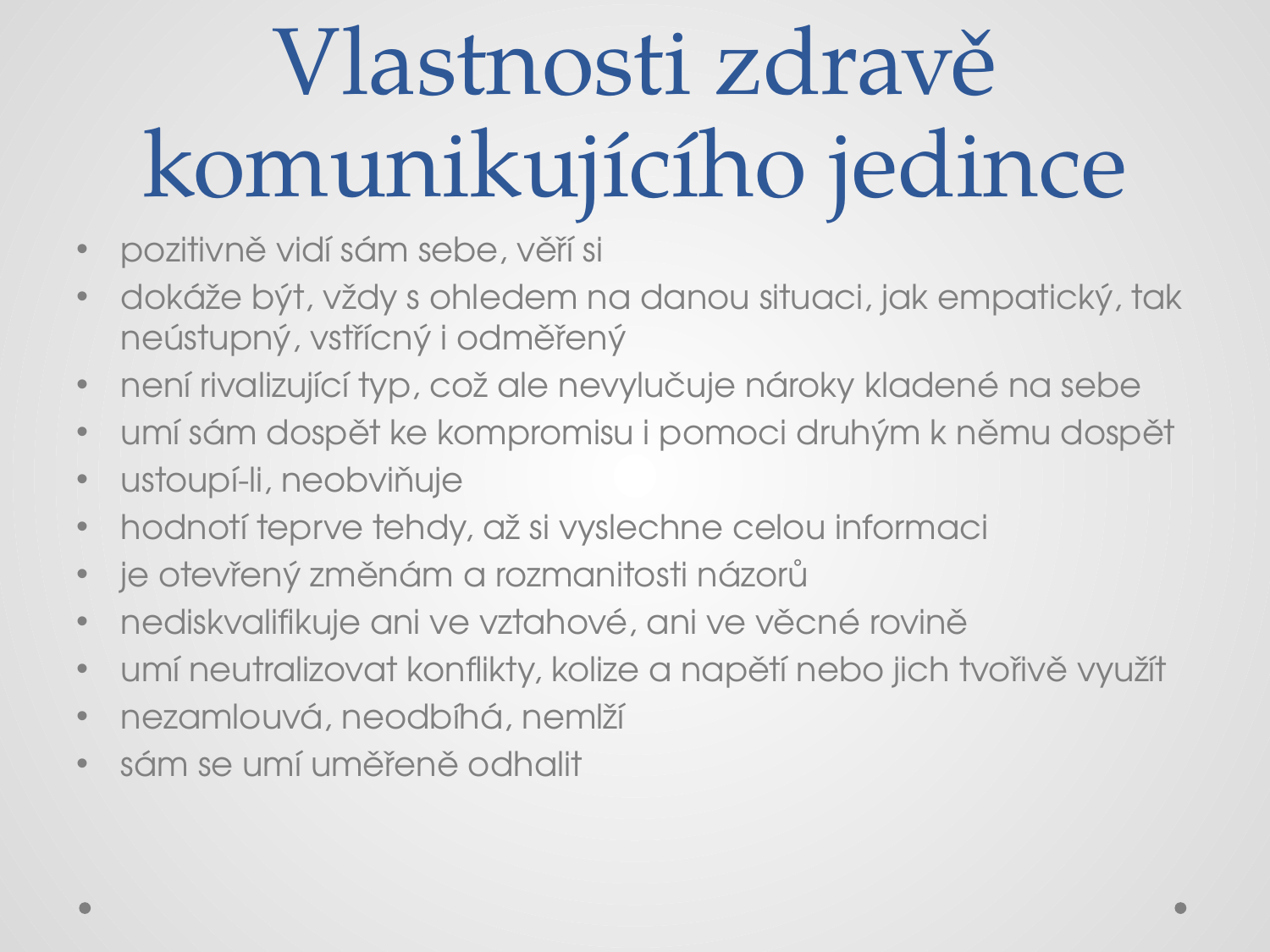

# Vlastnosti zdravě komunikujícího jedince
pozitivně vidí sám sebe, věří si
dokáže být, vždy s ohledem na danou situaci, jak empatický, tak neústupný, vstřícný i odměřený
není rivalizující typ, což ale nevylučuje nároky kladené na sebe
umí sám dospět ke kompromisu i pomoci druhým k němu dospět
ustoupí-li, neobviňuje
hodnotí teprve tehdy, až si vyslechne celou informaci
je otevřený změnám a rozmanitosti názorů
nediskvalifikuje ani ve vztahové, ani ve věcné rovině
umí neutralizovat konflikty, kolize a napětí nebo jich tvořivě využít
nezamlouvá, neodbíhá, nemlží
sám se umí uměřeně odhalit